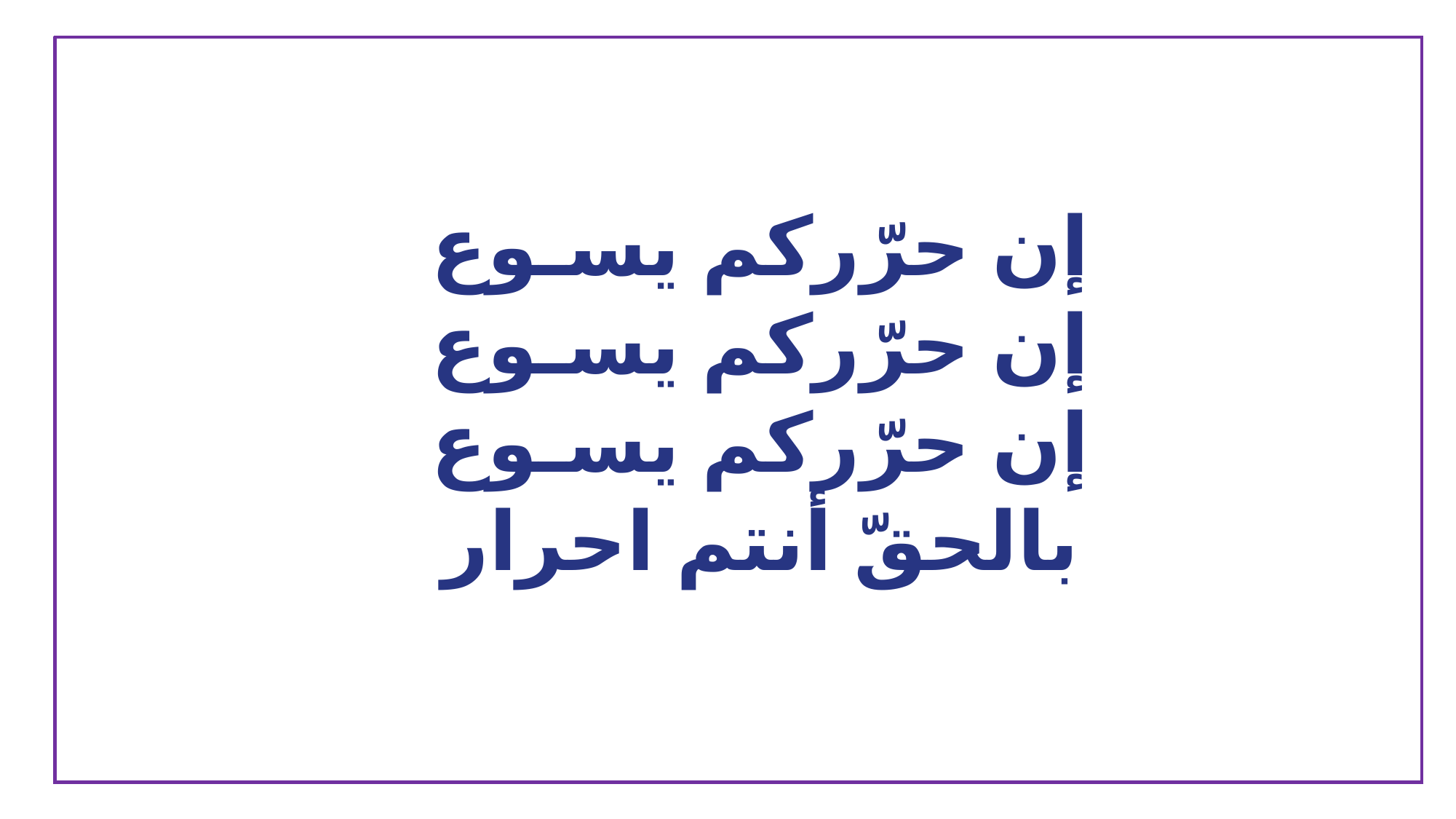

إن حرّركم يسـوع
إن حرّركم يسـوع
إن حرّركم يسـوع
بالحقّ أنتم احرار